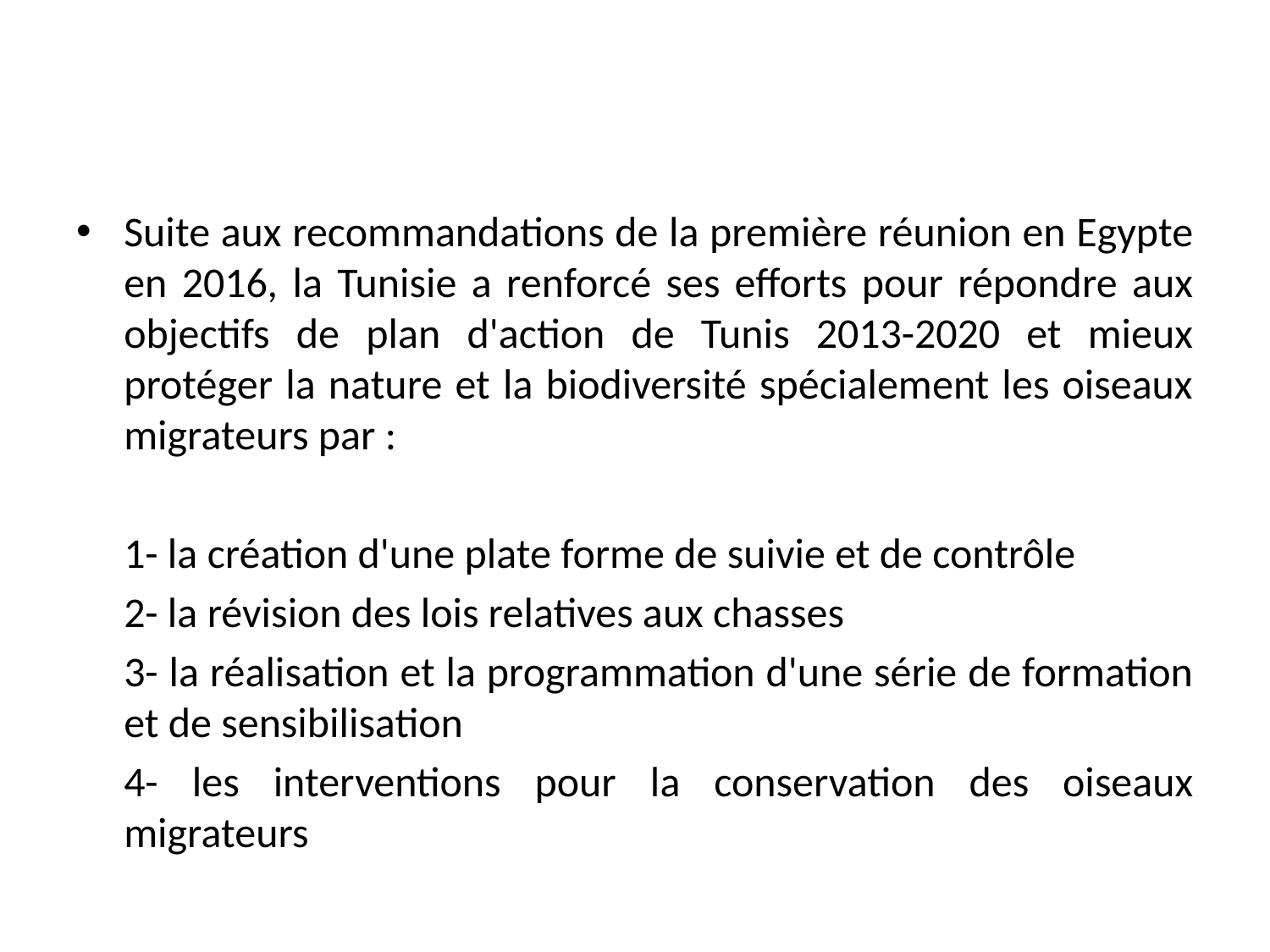

#
Suite aux recommandations de la première réunion en Egypte en 2016, la Tunisie a renforcé ses efforts pour répondre aux objectifs de plan d'action de Tunis 2013-2020 et mieux protéger la nature et la biodiversité spécialement les oiseaux migrateurs par :

	1- la création d'une plate forme de suivie et de contrôle
	2- la révision des lois relatives aux chasses
	3- la réalisation et la programmation d'une série de formation et de sensibilisation
	4- les interventions pour la conservation des oiseaux migrateurs